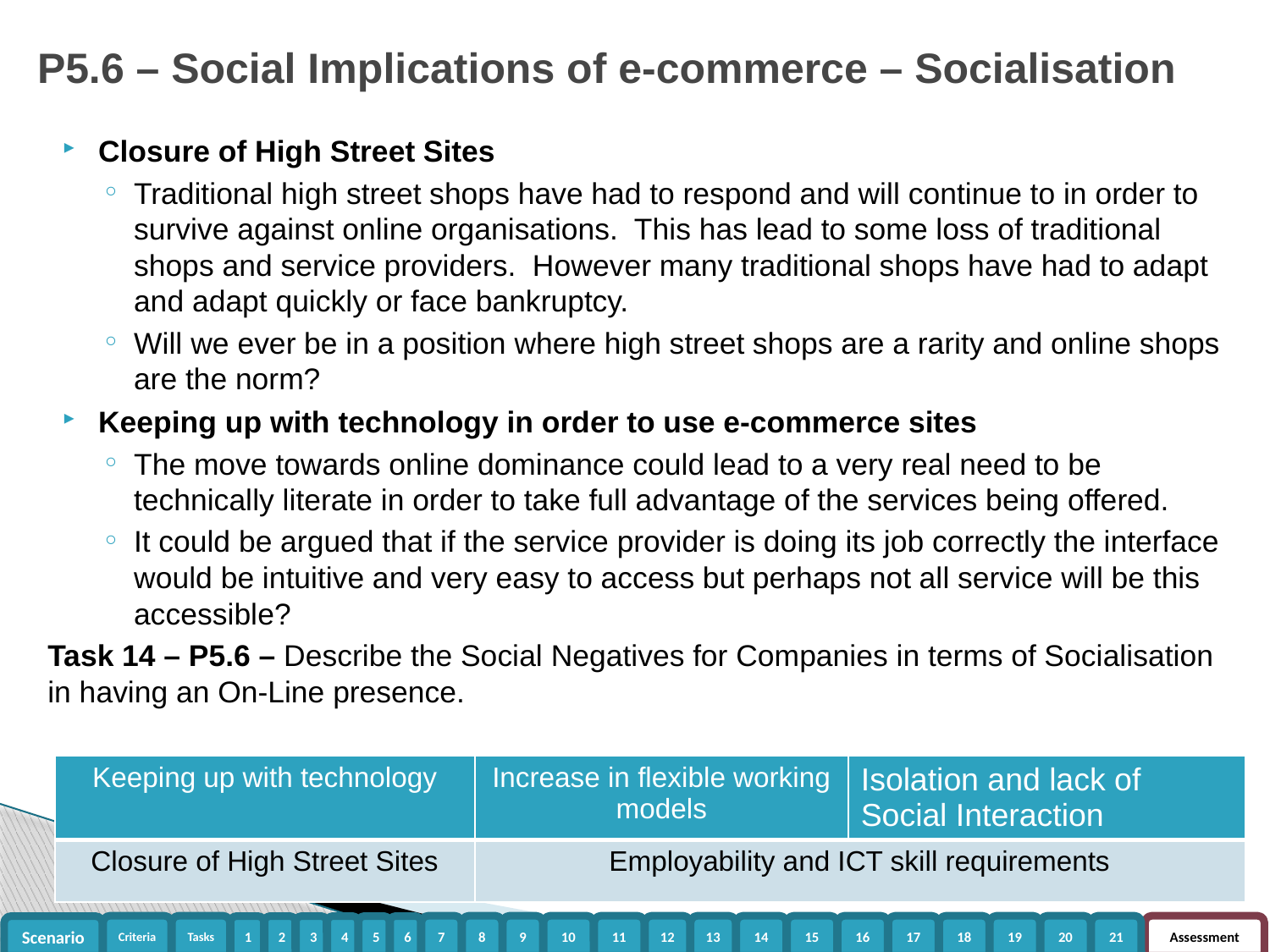

P5.6 – Social Implications of e-commerce – Socialisation
Closure of High Street Sites
Traditional high street shops have had to respond and will continue to in order to survive against online organisations.  This has lead to some loss of traditional shops and service providers.  However many traditional shops have had to adapt and adapt quickly or face bankruptcy.
Will we ever be in a position where high street shops are a rarity and online shops are the norm?
Keeping up with technology in order to use e-commerce sites
The move towards online dominance could lead to a very real need to be technically literate in order to take full advantage of the services being offered.
It could be argued that if the service provider is doing its job correctly the interface would be intuitive and very easy to access but perhaps not all service will be this accessible?
Task 14 – P5.6 – Describe the Social Negatives for Companies in terms of Socialisation in having an On-Line presence.
| Keeping up with technology | Increase in flexible working models | Isolation and lack of Social Interaction |
| --- | --- | --- |
| Closure of High Street Sites | Employability and ICT skill requirements |  |